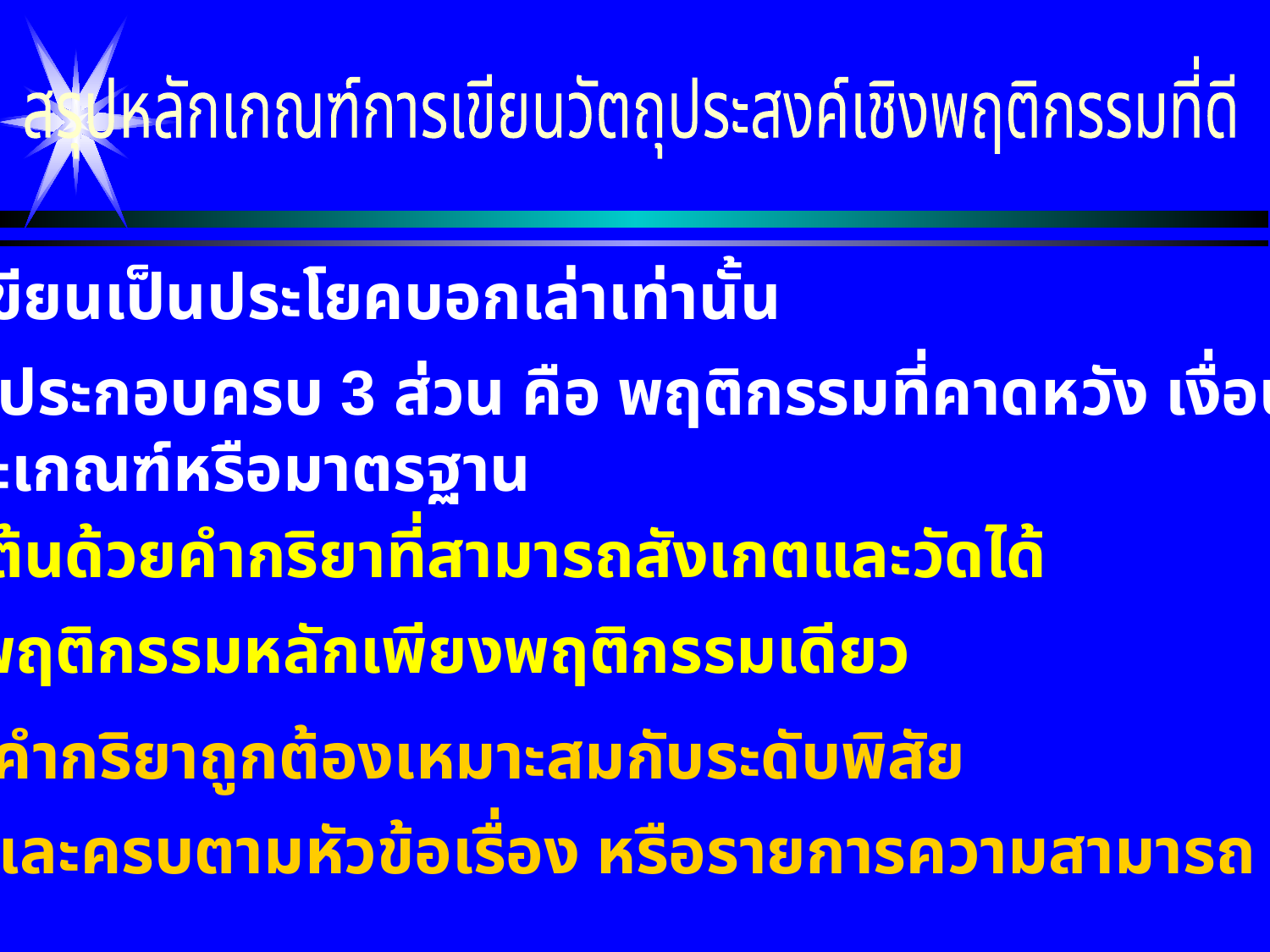

สรุปหลักเกณฑ์การเขียนวัตถุประสงค์เชิงพฤติกรรมที่ดี
 เขียนเป็นประโยคบอกเล่าเท่านั้น
 มีองค์ประกอบครบ 3 ส่วน คือ พฤติกรรมที่คาดหวัง เงื่อนไข
       และเกณฑ์หรือมาตรฐาน
 ขึ้นต้นด้วยคำกริยาที่สามารถสังเกตและวัดได้
 มีพฤติกรรมหลักเพียงพฤติกรรมเดียว
 ใช้คำกริยาถูกต้องเหมาะสมกับระดับพิสัย
 ตรงและครบตามหัวข้อเรื่อง หรือรายการความสามารถ